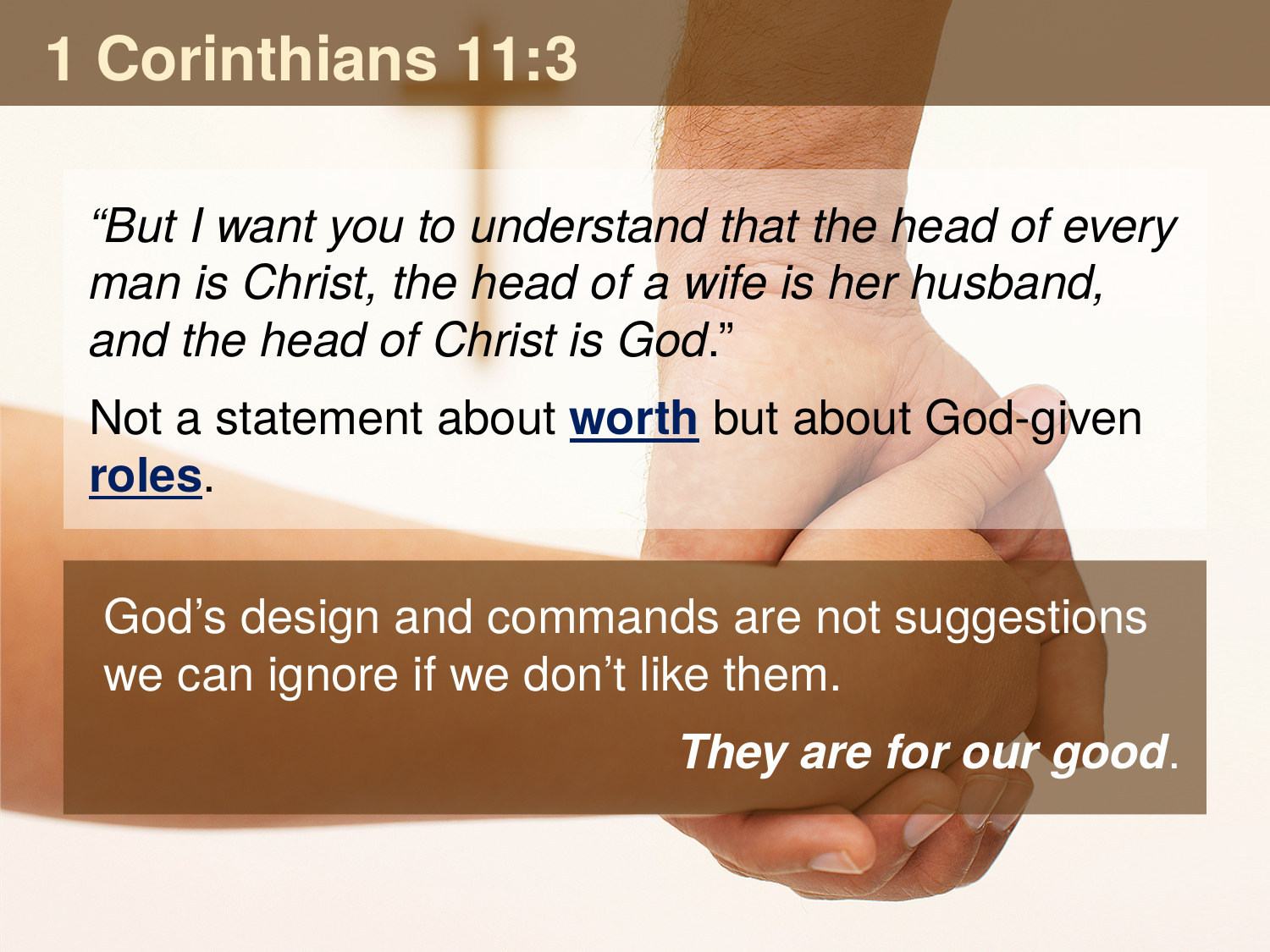

1 Corinthians 11:3
“But I want you to understand that the head of every man is Christ, the head of a wife is her husband, and the head of Christ is God.”
Not a statement about worth but about God-given roles.
God’s design and commands are not suggestions we can ignore if we don’t like them.
They are for our good.